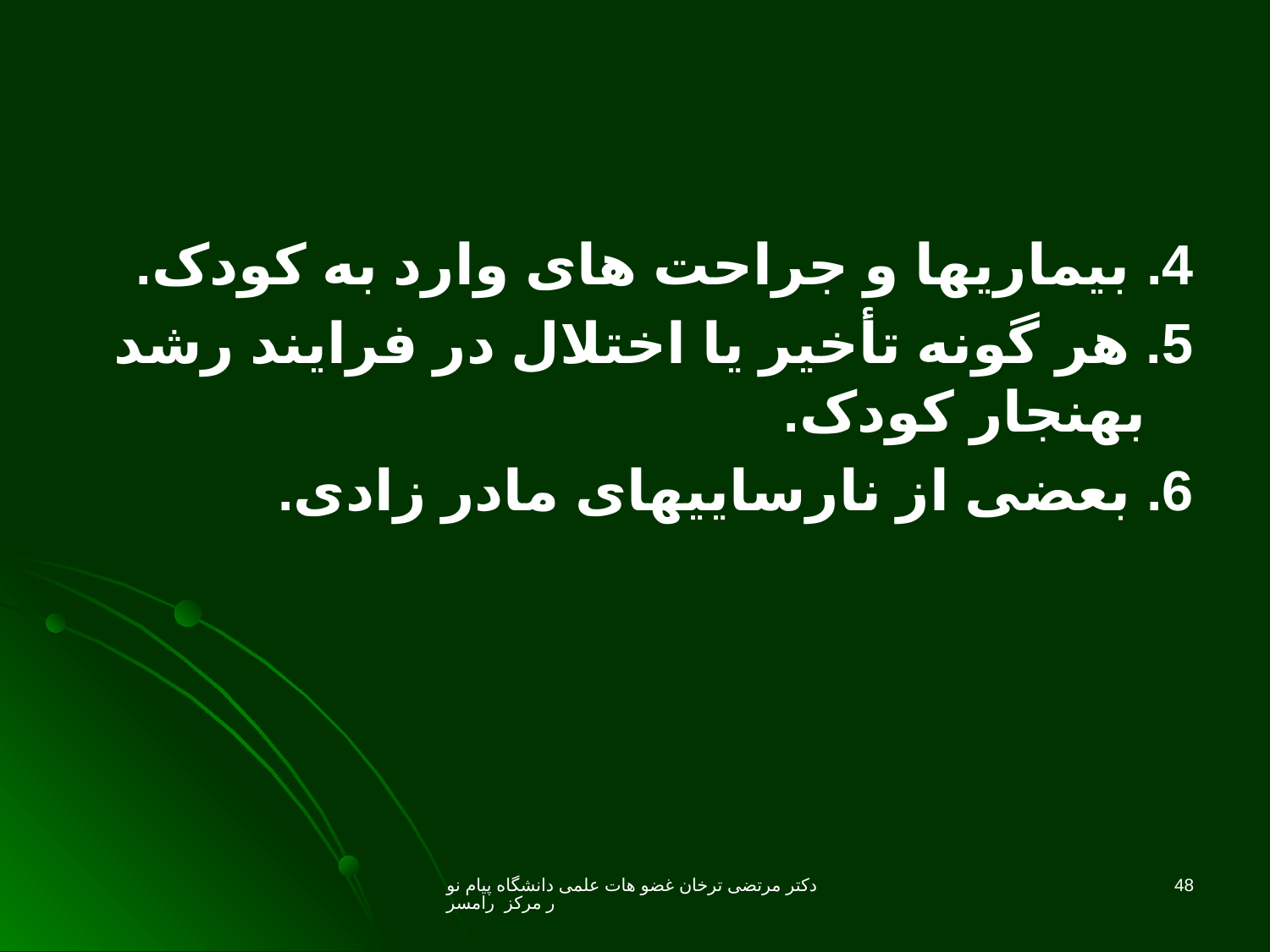

4. بیماریها و جراحت های وارد به کودک.
5. هر گونه تأخیر یا اختلال در فرایند رشد بهنجار کودک.
6. بعضی از نارساییهای مادر زادی.

دکتر مرتضی ترخان غضو هات علمی دانشگاه پیام نور مرکز رامسر
48